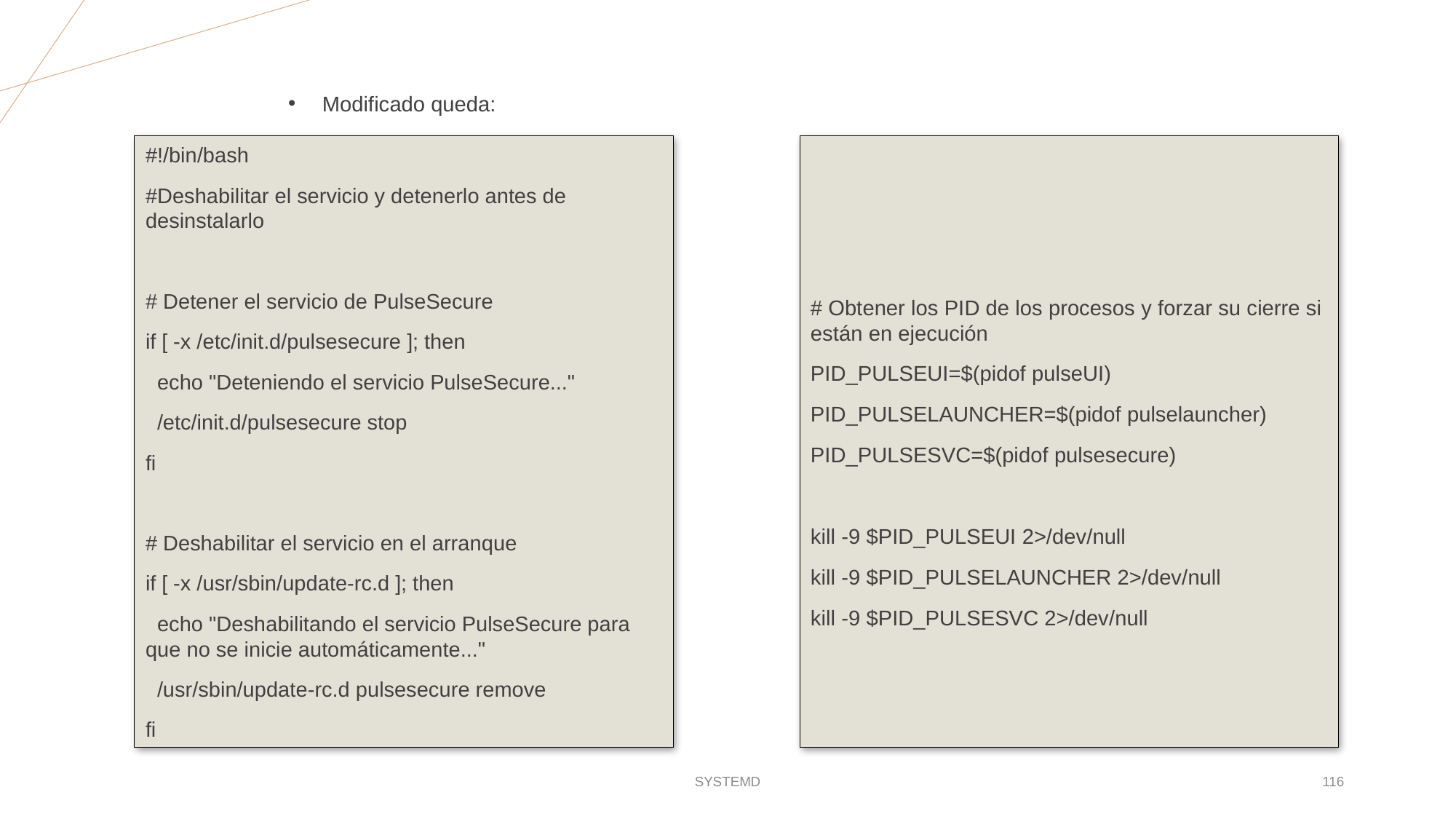

Modificado queda:

# Obtener los PID de los procesos y forzar su cierre si están en ejecución
PID_PULSEUI=$(pidof pulseUI)
PID_PULSELAUNCHER=$(pidof pulselauncher)
PID_PULSESVC=$(pidof pulsesecure)

kill -9 $PID_PULSEUI 2>/dev/null
kill -9 $PID_PULSELAUNCHER 2>/dev/null
kill -9 $PID_PULSESVC 2>/dev/null
#!/bin/bash
#Deshabilitar el servicio y detenerlo antes de desinstalarlo

# Detener el servicio de PulseSecure
if [ -x /etc/init.d/pulsesecure ]; then
  echo "Deteniendo el servicio PulseSecure..."
  /etc/init.d/pulsesecure stop
fi

# Deshabilitar el servicio en el arranque
if [ -x /usr/sbin/update-rc.d ]; then
  echo "Deshabilitando el servicio PulseSecure para que no se inicie automáticamente..."
  /usr/sbin/update-rc.d pulsesecure remove
fi
SYSTEMD
116